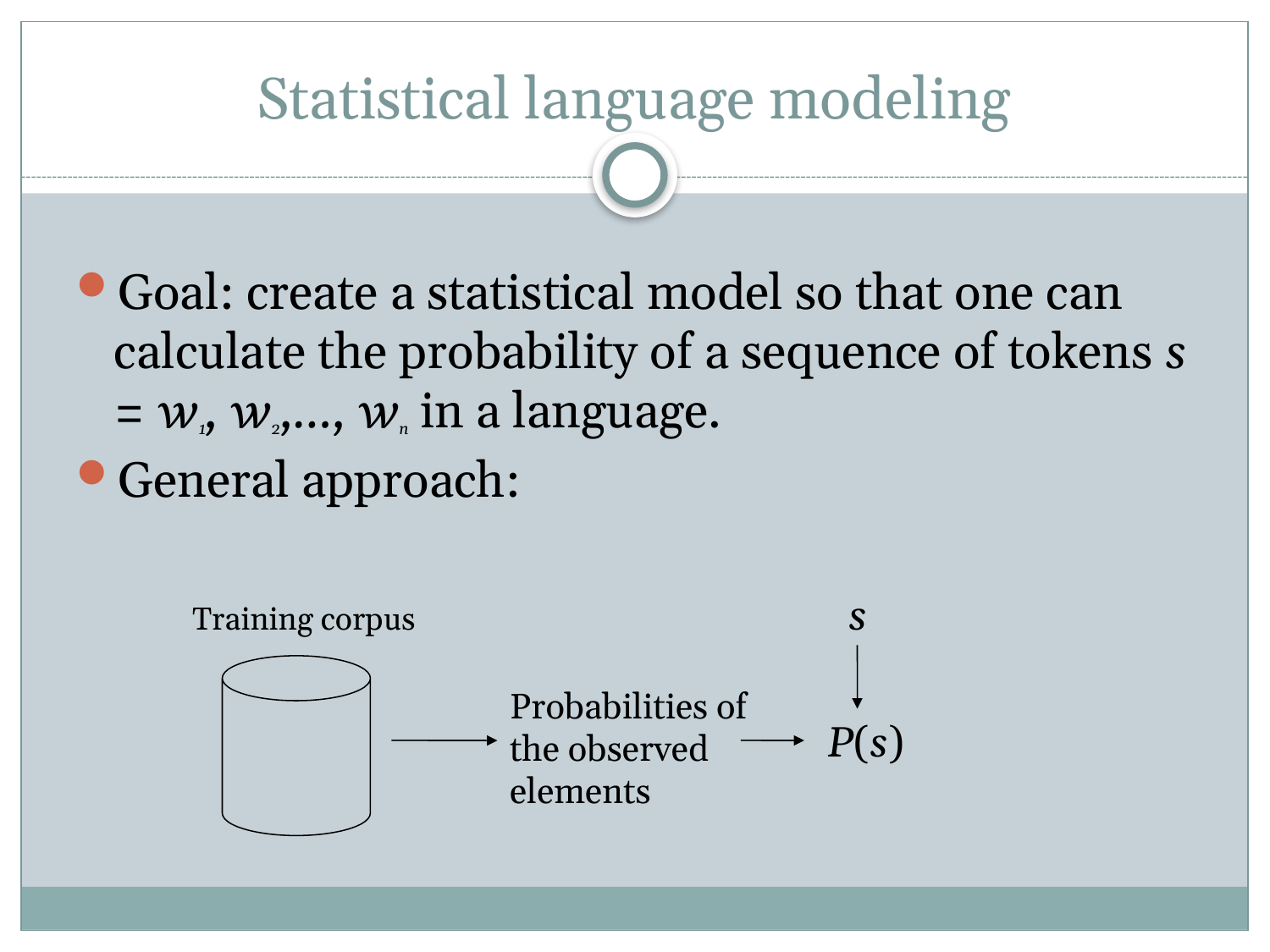

# Statistical language modeling
Goal: create a statistical model so that one can calculate the probability of a sequence of tokens s = w1, w2,…, wn in a language.
General approach:
s
Training corpus

Probabilities of the observed elements
P(s)